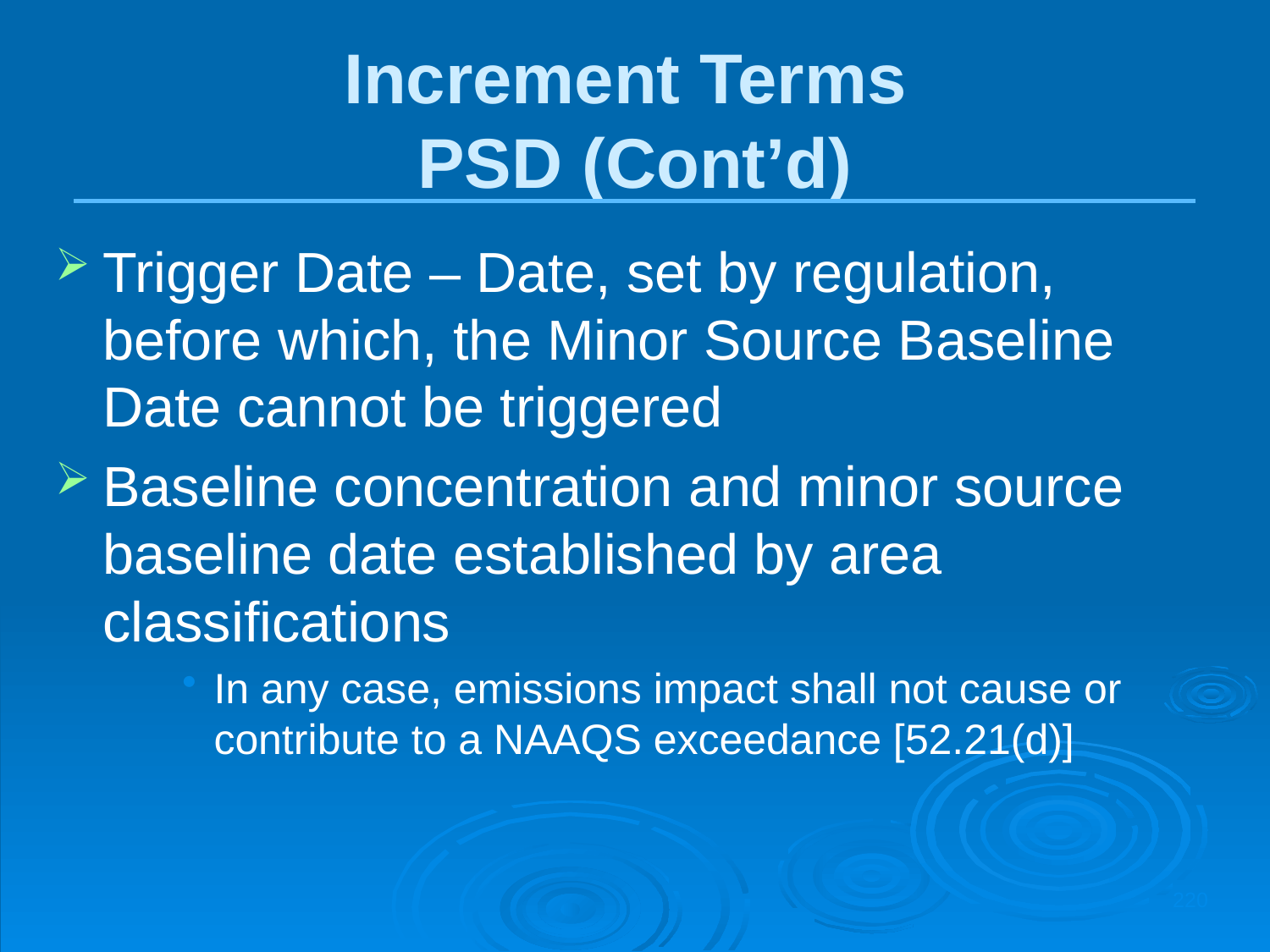

Increment Terms
PSD (Cont’d)

Trigger Date – Date, set by regulation, before which, the Minor Source Baseline Date cannot be triggered
Baseline concentration and minor source baseline date established by area classifications
In any case, emissions impact shall not cause or contribute to a NAAQS exceedance [52.21(d)]

220